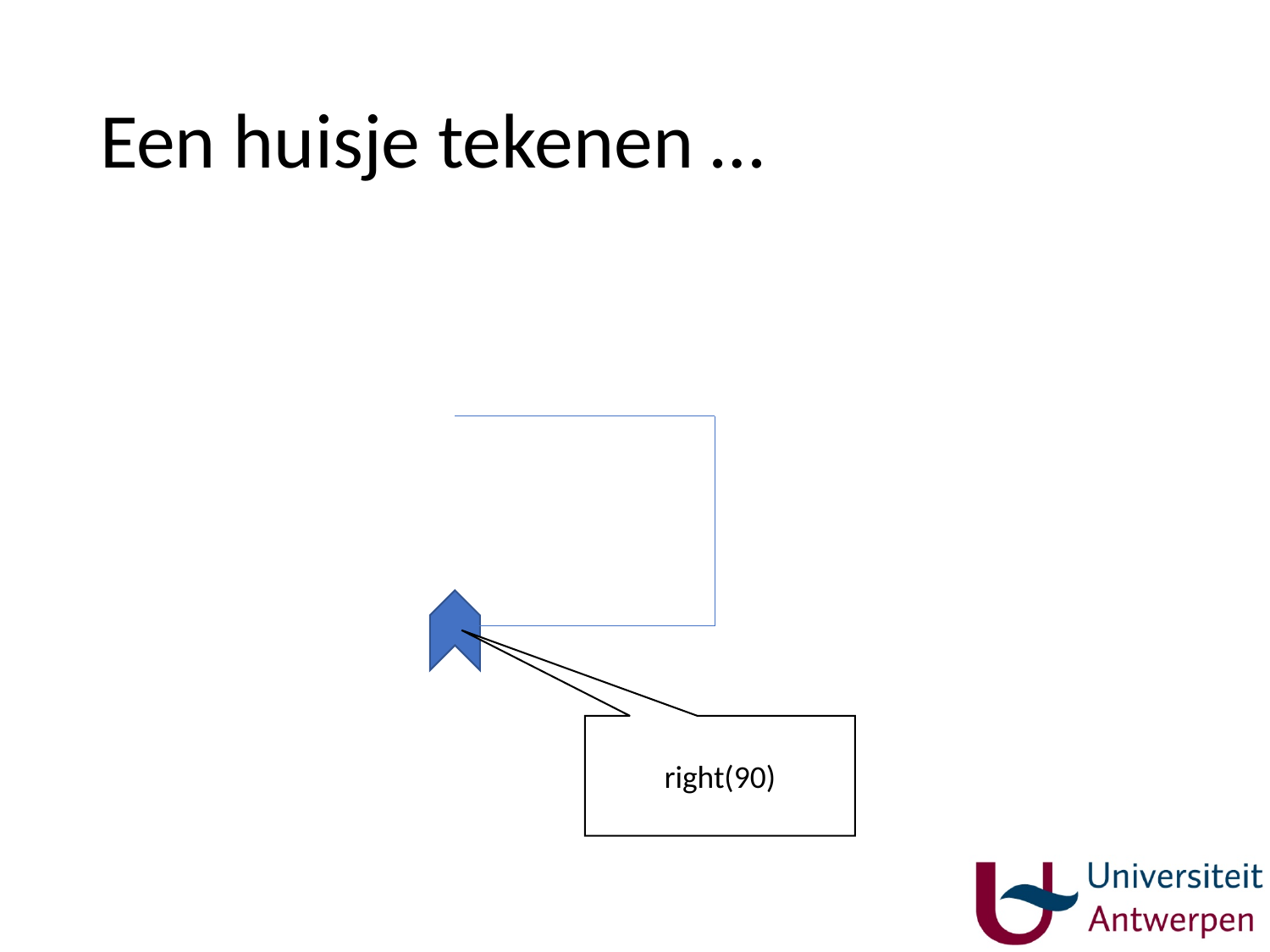

# Een huisje tekenen …

right(90)
9